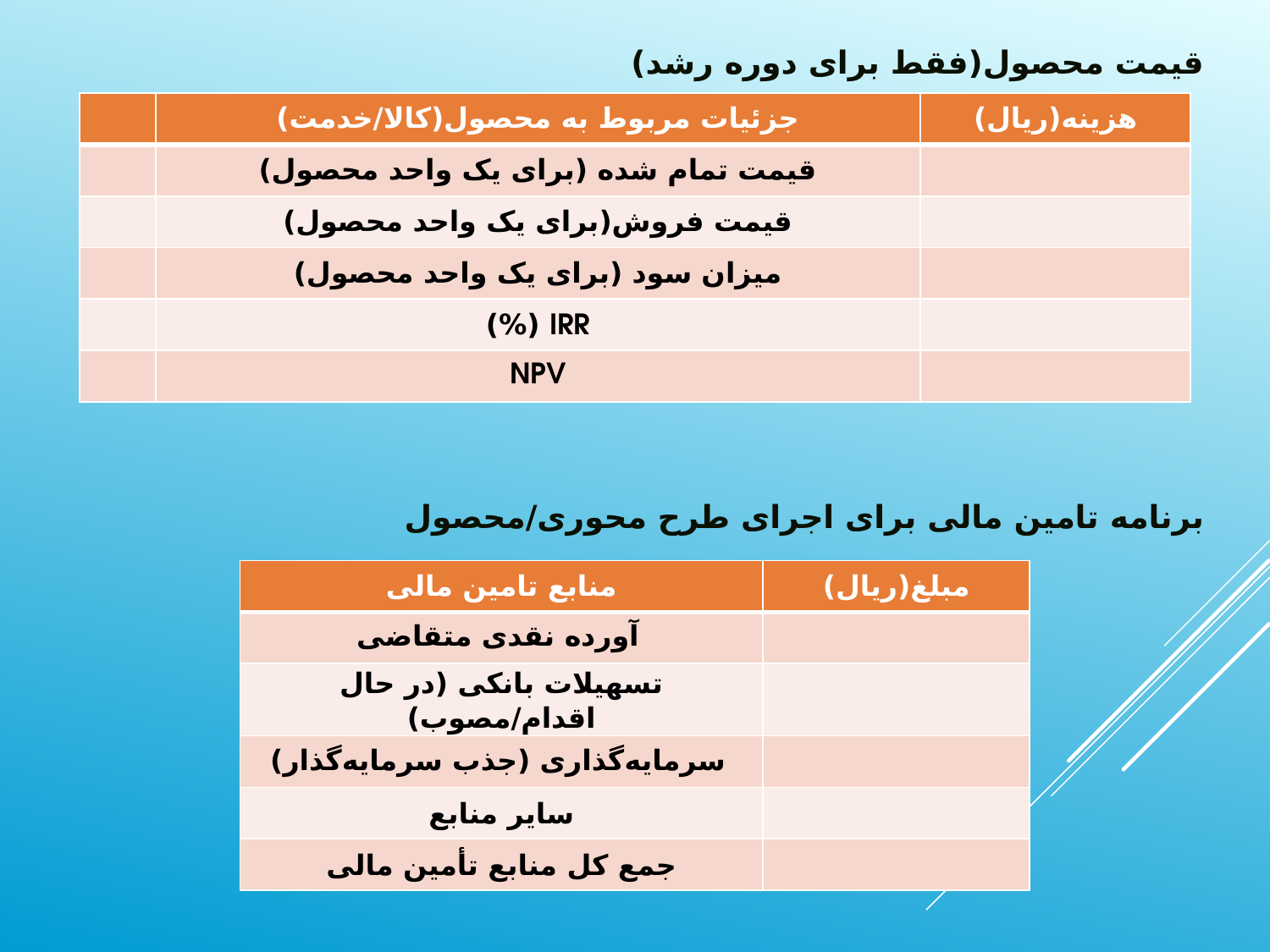

قیمت محصول(فقط برای دوره رشد)
|  | جزئیات مربوط به محصول(کالا/خدمت) | هزینه(ریال) |
| --- | --- | --- |
|  | قیمت تمام شده (برای یک واحد محصول) |  |
|  | قیمت فروش(برای یک واحد محصول) |  |
|  | میزان سود (برای یک واحد محصول) |  |
|  | IRR (%) |  |
|  | NPV |  |
برنامه تامین مالی برای اجرای طرح محوری/محصول
| منابع تامین مالی | مبلغ(ریال) |
| --- | --- |
| آورده نقدی متقاضی |  |
| تسهیلات بانکی (در حال اقدام/مصوب) |  |
| سرمایه‌گذاری (جذب سرمایه‌گذار) |  |
| سایر منابع |  |
| جمع کل منابع تأمین مالی |  |